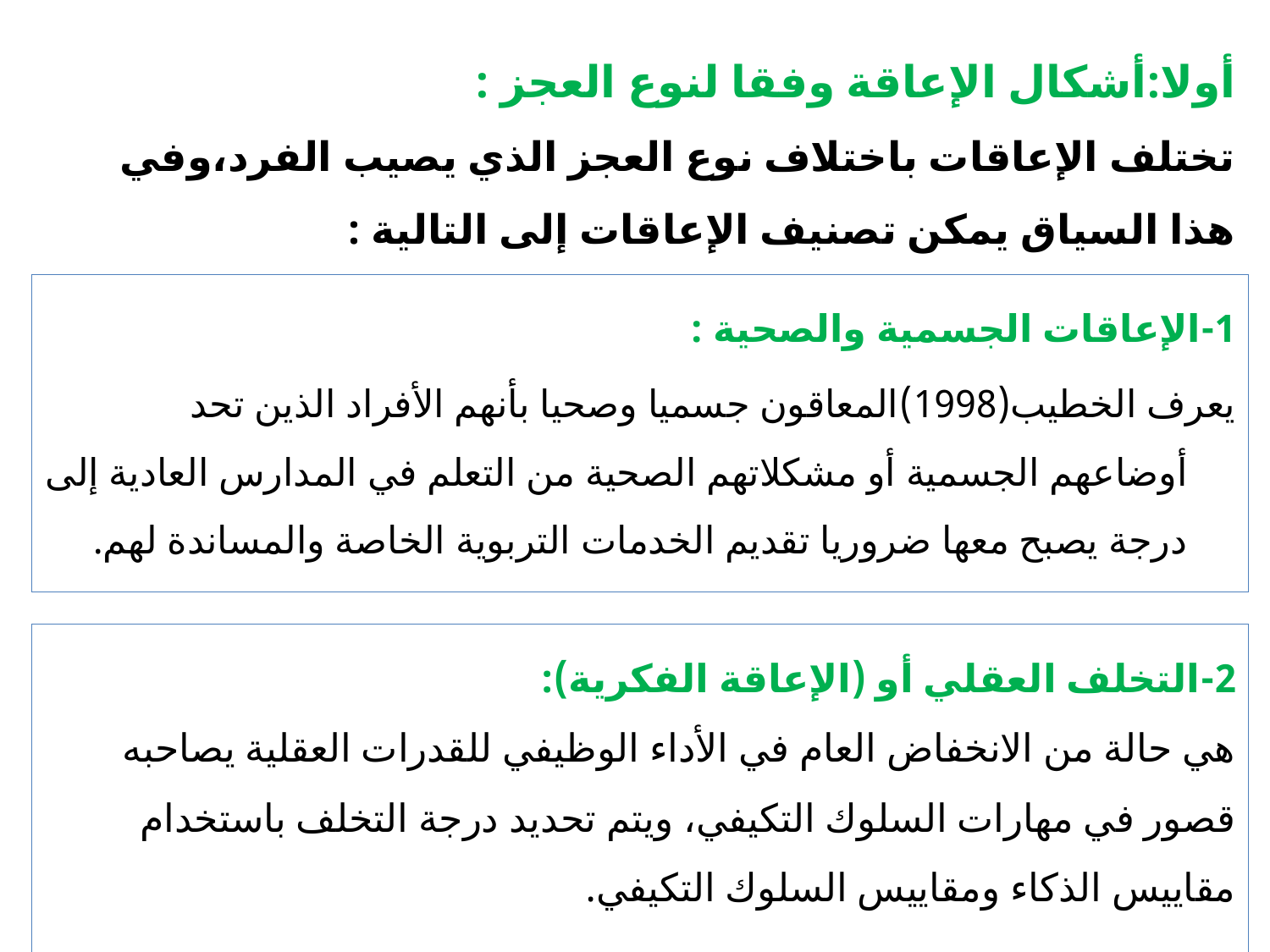

أولا:أشكال الإعاقة وفقا لنوع العجز :
تختلف الإعاقات باختلاف نوع العجز الذي يصيب الفرد،وفي هذا السياق يمكن تصنيف الإعاقات إلى التالية :
1-الإعاقات الجسمية والصحية :
يعرف الخطيب(1998)المعاقون جسميا وصحيا بأنهم الأفراد الذين تحد أوضاعهم الجسمية أو مشكلاتهم الصحية من التعلم في المدارس العادية إلى درجة يصبح معها ضروريا تقديم الخدمات التربوية الخاصة والمساندة لهم.

2-التخلف العقلي أو (الإعاقة الفكرية):
هي حالة من الانخفاض العام في الأداء الوظيفي للقدرات العقلية يصاحبه قصور في مهارات السلوك التكيفي، ويتم تحديد درجة التخلف باستخدام مقاييس الذكاء ومقاييس السلوك التكيفي.